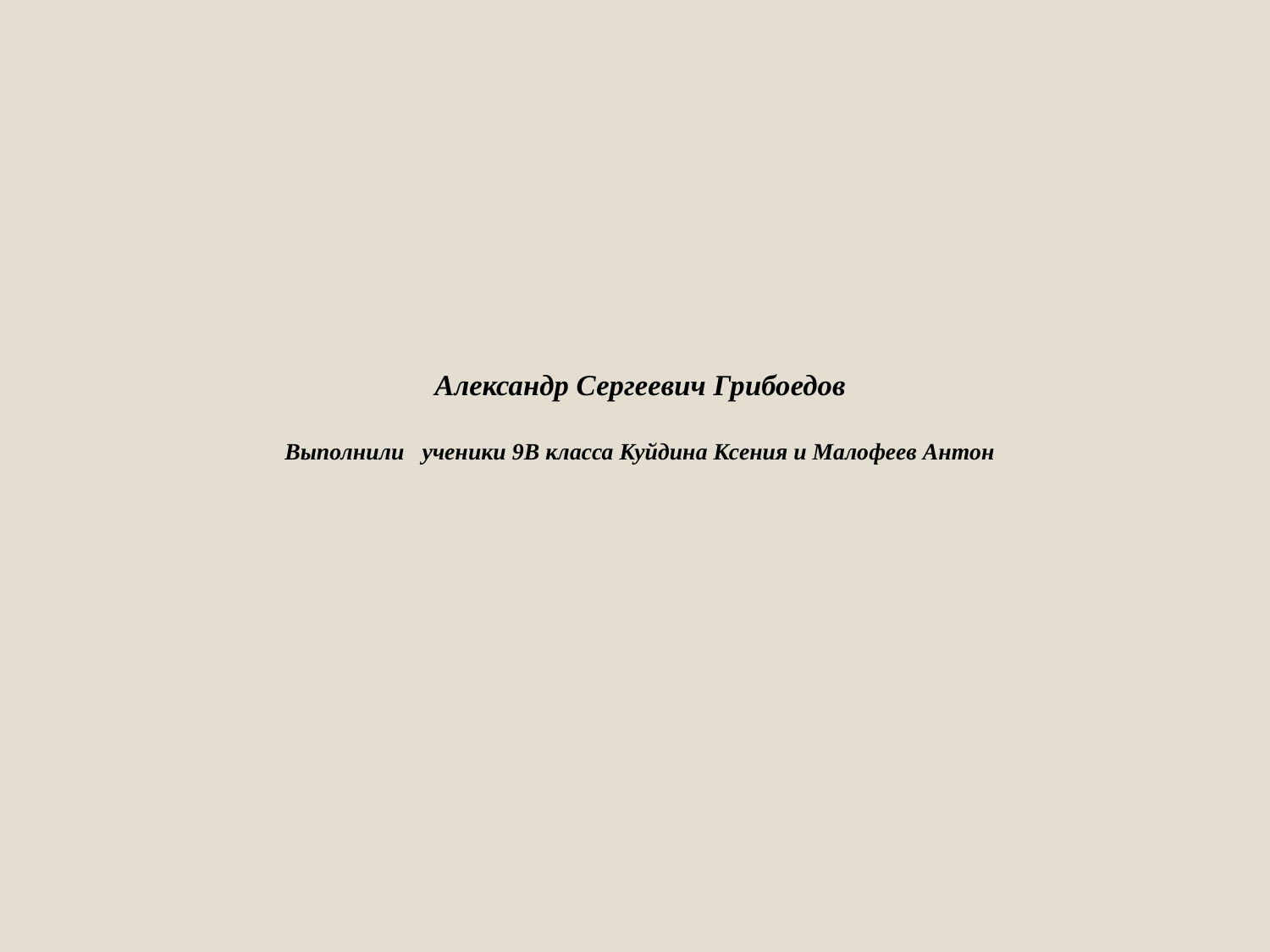

# Александр Сергеевич Грибоедов Выполнили   ученики 9В класса Куйдина Ксения и Малофеев Антон